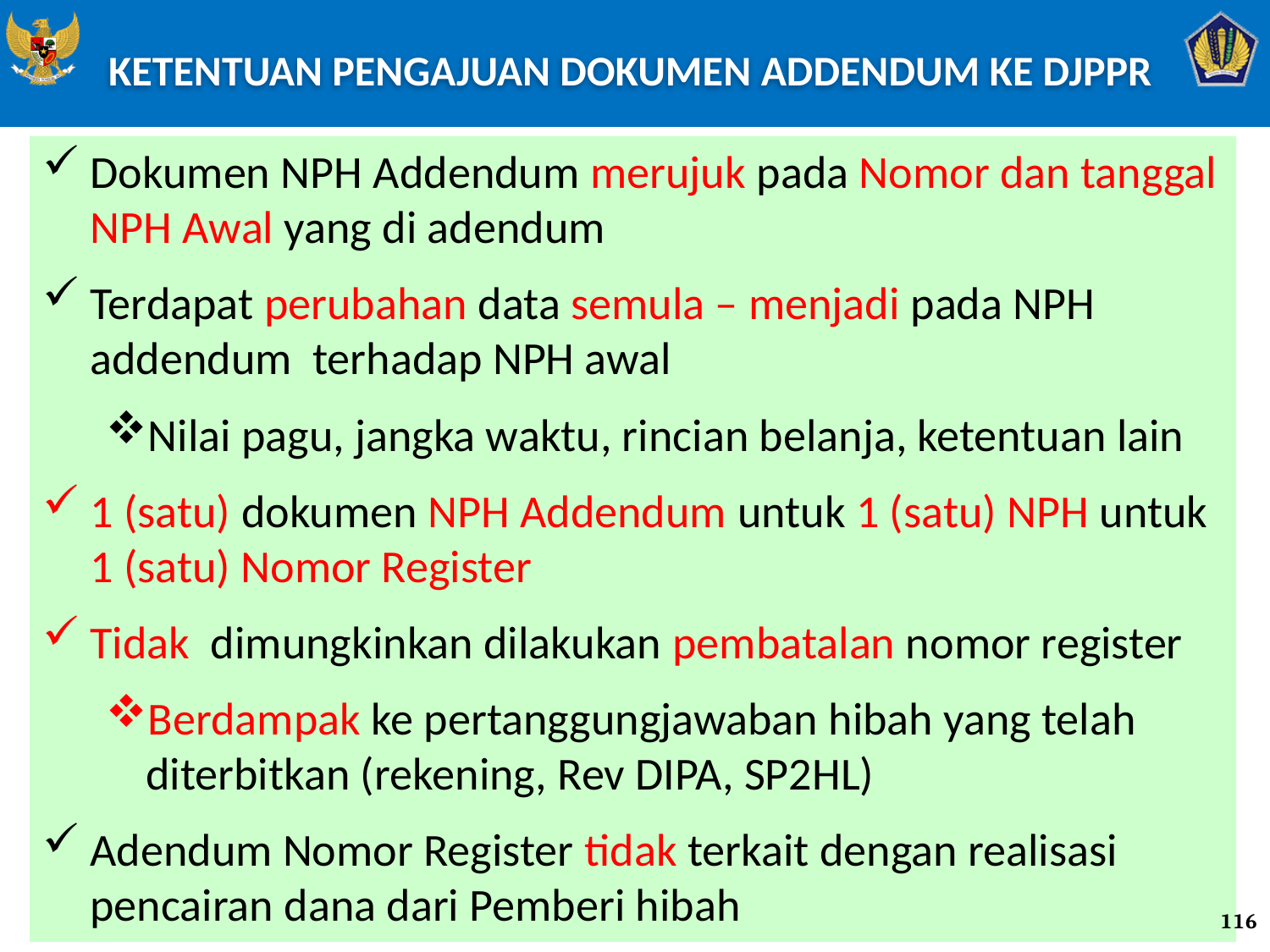

KETENTUAN PENGAJUAN DOKUMEN ADDENDUM KE DJPPR
Dokumen NPH Addendum merujuk pada Nomor dan tanggal NPH Awal yang di adendum
Terdapat perubahan data semula – menjadi pada NPH addendum  terhadap NPH awal
Nilai pagu, jangka waktu, rincian belanja, ketentuan lain
1 (satu) dokumen NPH Addendum untuk 1 (satu) NPH untuk 1 (satu) Nomor Register
Tidak  dimungkinkan dilakukan pembatalan nomor register
Berdampak ke pertanggungjawaban hibah yang telah diterbitkan (rekening, Rev DIPA, SP2HL)
Adendum Nomor Register tidak terkait dengan realisasi pencairan dana dari Pemberi hibah

116